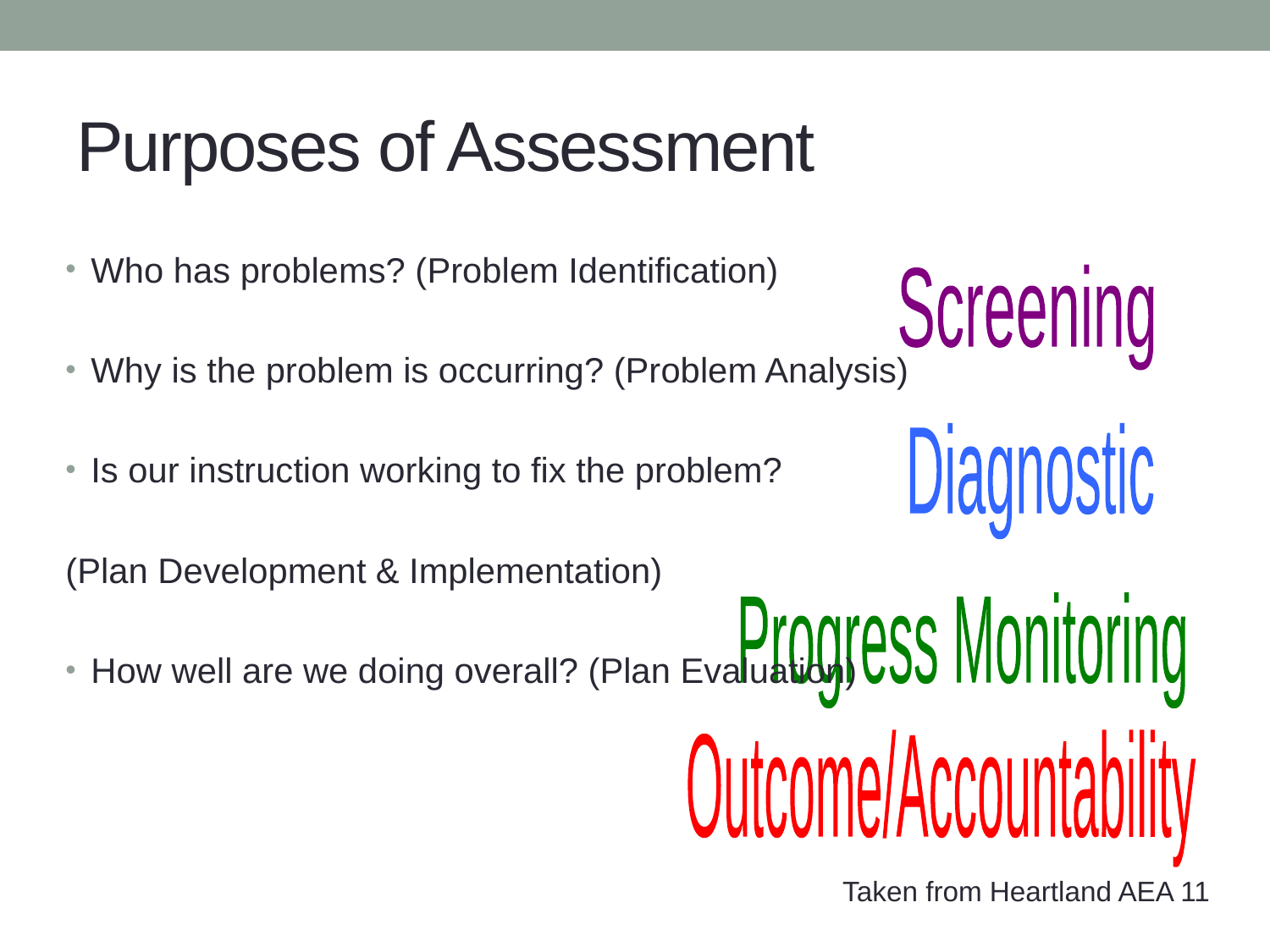

# Purposes of Assessment
Who has problems? (Problem Identification)
Why is the problem is occurring? (Problem Analysis)
Is our instruction working to fix the problem?
(Plan Development & Implementation)
How well are we doing overall? (Plan Evaluation)

Screening
Diagnostic
Progress Monitoring
Outcome/Accountability
Taken from Heartland AEA 11